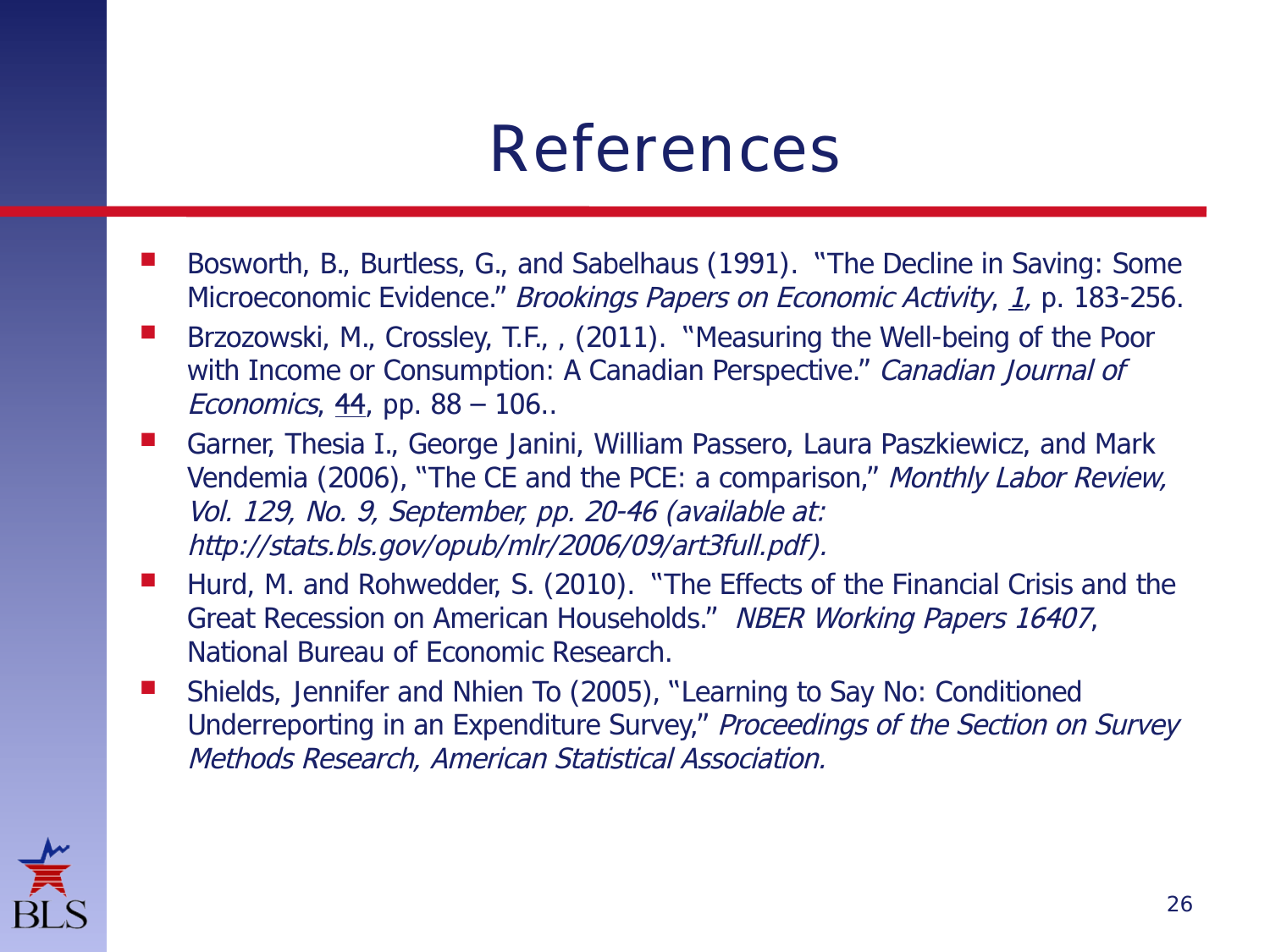

# References
Bosworth, B., Burtless, G., and Sabelhaus (1991).  “The Decline in Saving: Some Microeconomic Evidence.” Brookings Papers on Economic Activity, 1, p. 183-256.
Brzozowski, M., Crossley, T.F., , (2011).  “Measuring the Well-being of the Poor with Income or Consumption: A Canadian Perspective.” Canadian Journal of Economics, 44, pp. 88 – 106..
Garner, Thesia I., George Janini, William Passero, Laura Paszkiewicz, and Mark Vendemia (2006), “The CE and the PCE: a comparison,” Monthly Labor Review, Vol. 129, No. 9, September, pp. 20-46 (available at: http://stats.bls.gov/opub/mlr/2006/09/art3full.pdf).
Hurd, M. and Rohwedder, S. (2010).  “The Effects of the Financial Crisis and the Great Recession on American Households.”  NBER Working Papers 16407, National Bureau of Economic Research.
Shields, Jennifer and Nhien To (2005), “Learning to Say No: Conditioned Underreporting in an Expenditure Survey,” Proceedings of the Section on Survey Methods Research, American Statistical Association.

26